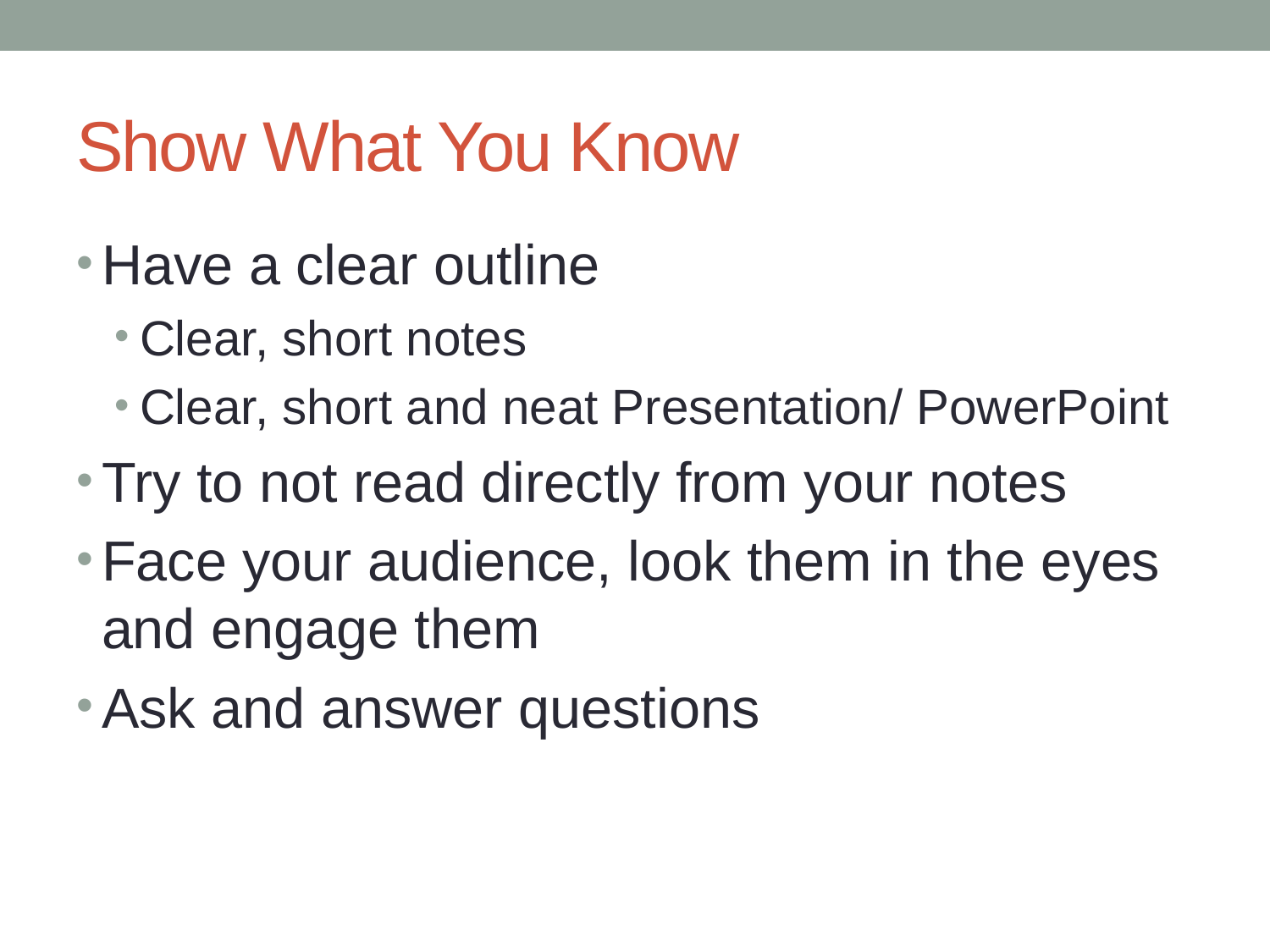

# Show What You Know
Have a clear outline
Clear, short notes
Clear, short and neat Presentation/ PowerPoint
Try to not read directly from your notes
Face your audience, look them in the eyes and engage them
Ask and answer questions